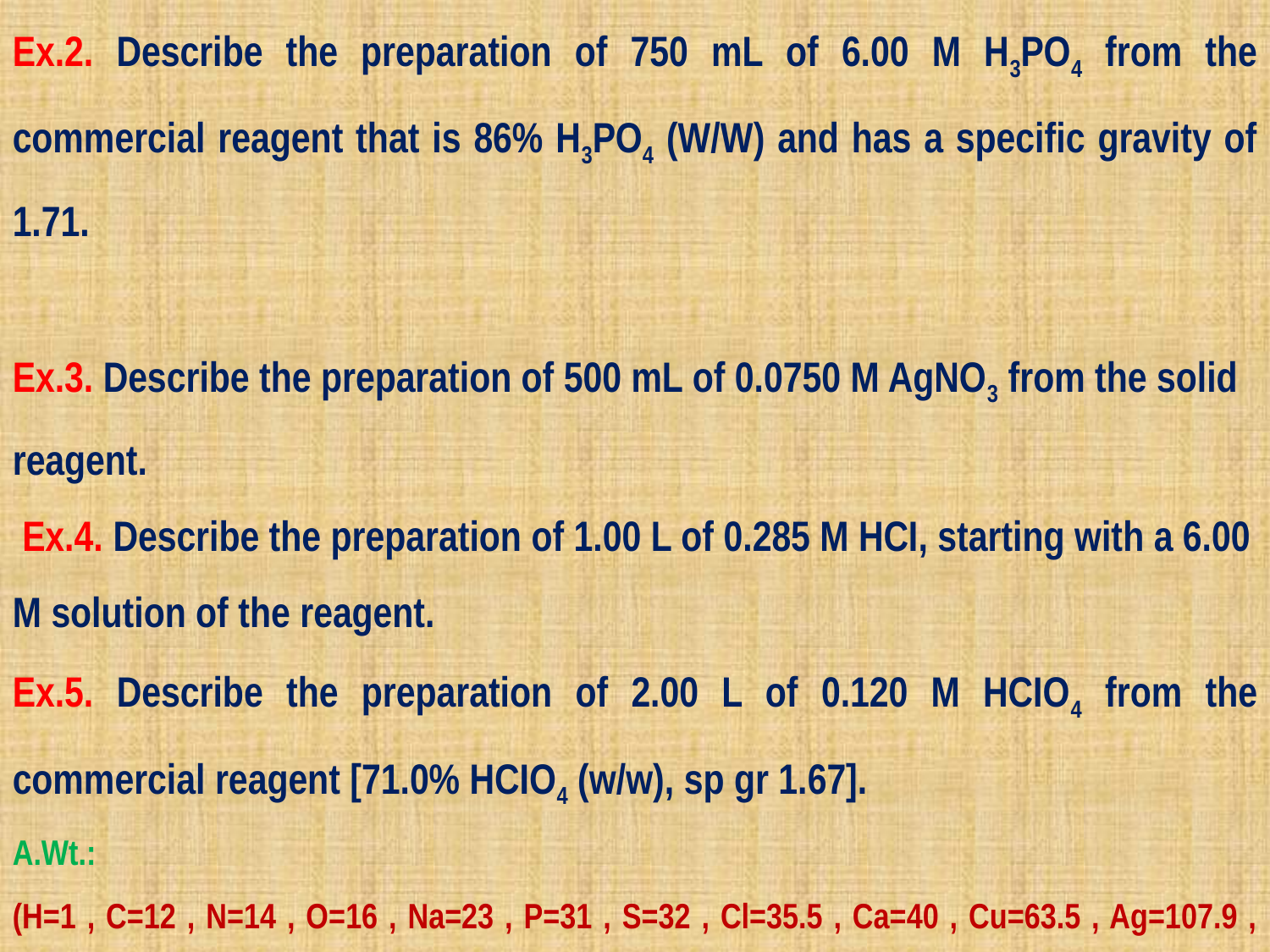

Ex.2. Describe the preparation of 750 mL of 6.00 M H3PO4 from the commercial reagent that is 86% H3PO4 (W/W) and has a specific gravity of 1.71.

Ex.3. Describe the preparation of 500 mL of 0.0750 M AgNO3 from the solid reagent.
 Ex.4. Describe the preparation of 1.00 L of 0.285 M HCI, starting with a 6.00 M solution of the reagent.
Ex.5. Describe the preparation of 2.00 L of 0.120 M HCIO4 from the commercial reagent [71.0% HCIO4 (w/w), sp gr 1.67].
A.Wt.:
(H=1 , C=12 , N=14 , O=16 , Na=23 , P=31 , S=32 , Cl=35.5 , Ca=40 , Cu=63.5 , Ag=107.9 , Ba=137.3) g/mol